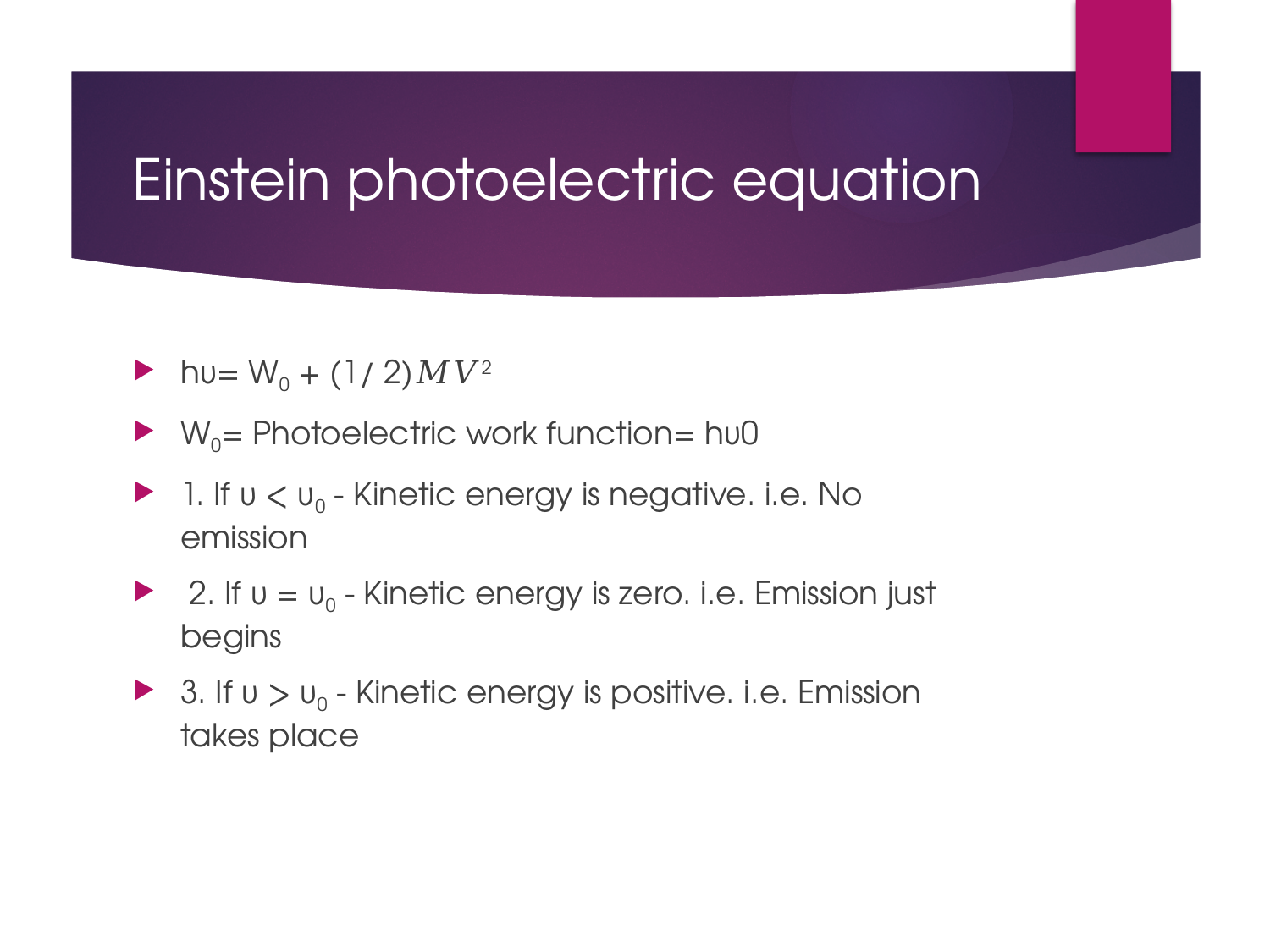

# Einstein photoelectric equation
hυ= W0 + (1/ 2)𝑀𝑉2
W0= Photoelectric work function= hυ0
1. If υ < υ0 - Kinetic energy is negative. i.e. No emission
 2. If υ = υ0 - Kinetic energy is zero. i.e. Emission just begins
3. If υ > υ0 - Kinetic energy is positive. i.e. Emission takes place